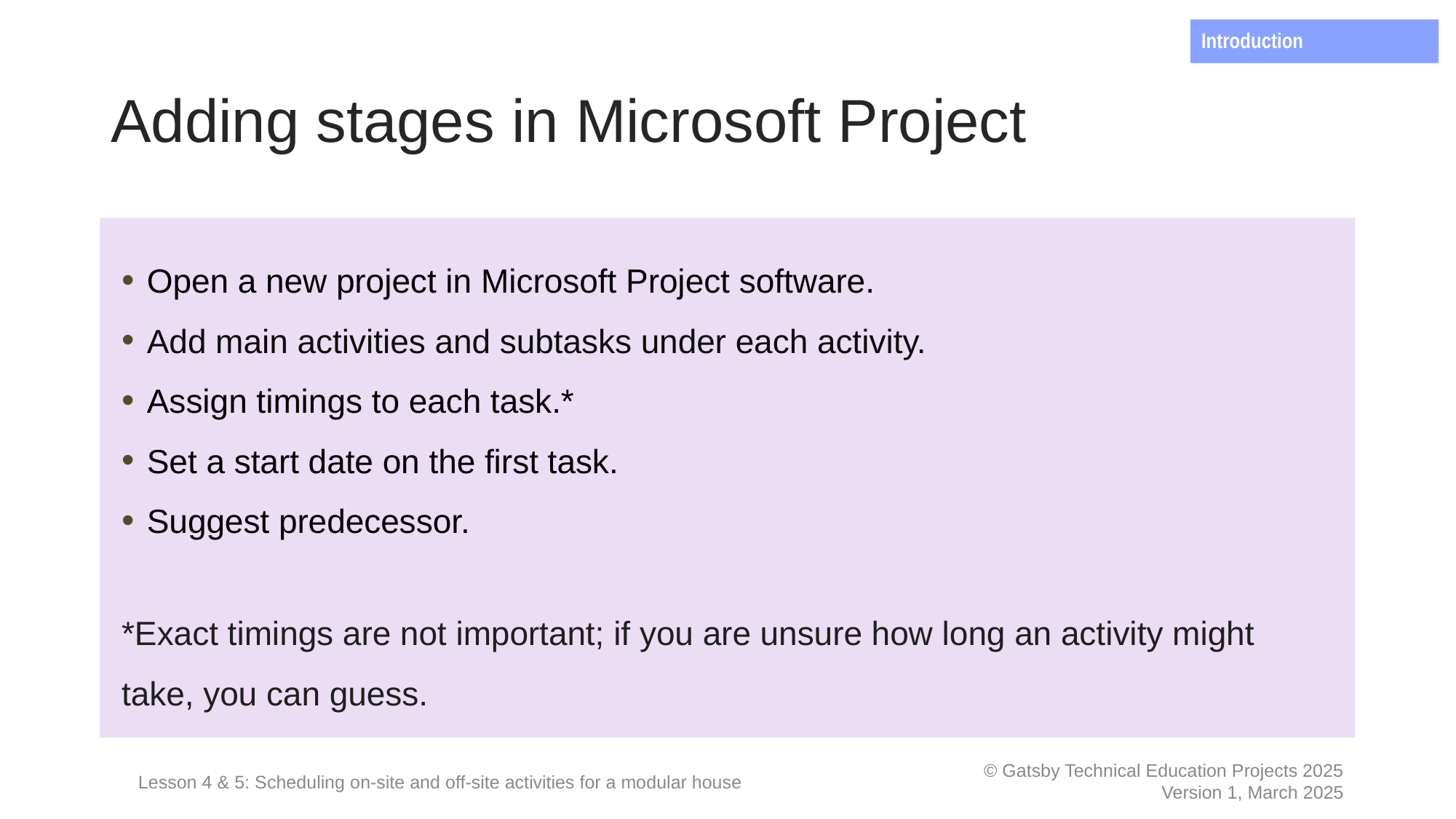

Introduction
# Adding stages in Microsoft Project
Open a new project in Microsoft Project software.
Add main activities and subtasks under each activity.
Assign timings to each task.*
Set a start date on the first task.
Suggest predecessor.

*Exact timings are not important; if you are unsure how long an activity might take, you can guess.
Lesson 4 & 5: Scheduling on-site and off-site activities for a modular house